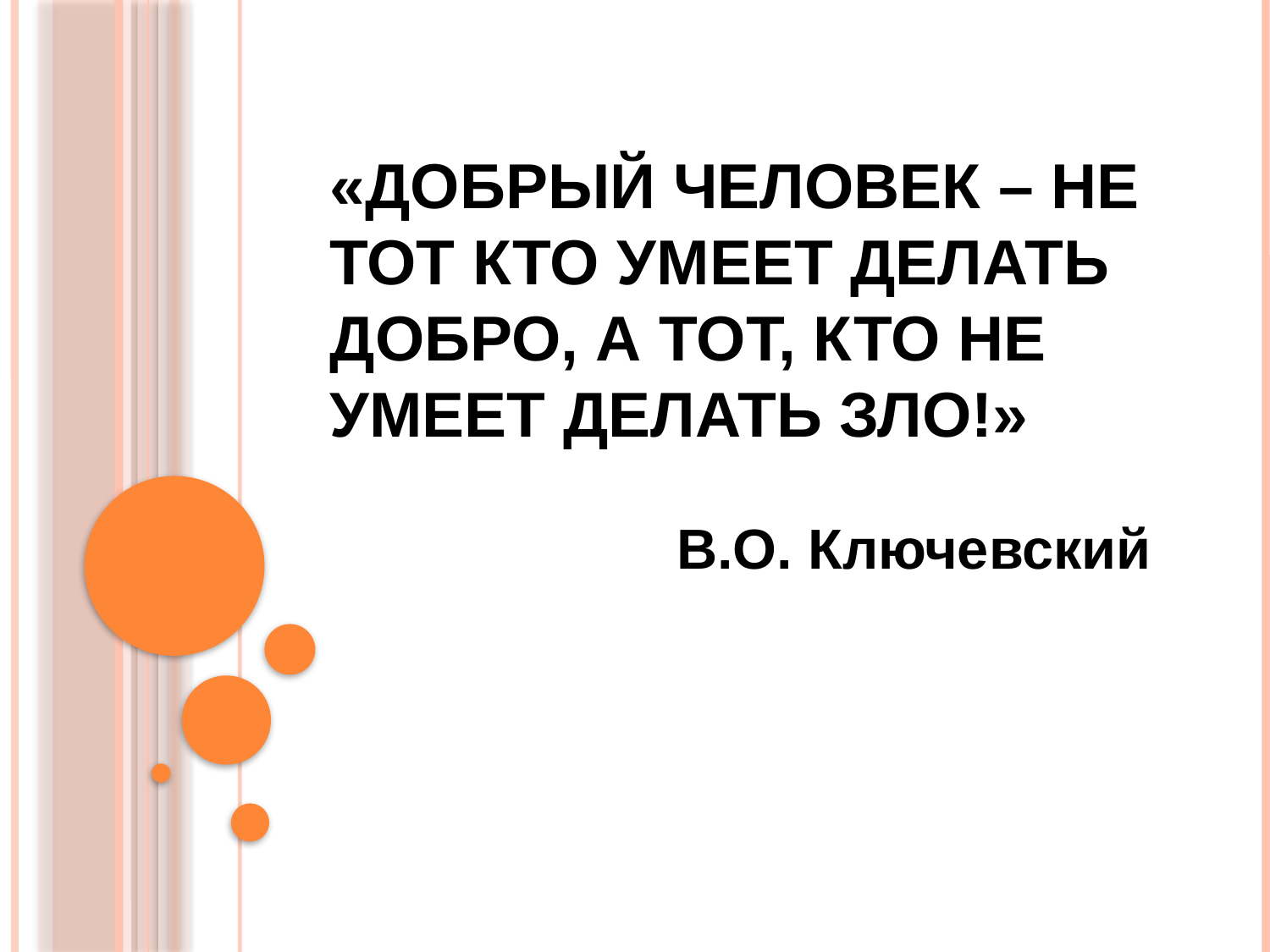

# «Добрый человек – не тот кто умеет делать добро, а тот, кто не умеет делать зло!»
                                       В.О. Ключевский